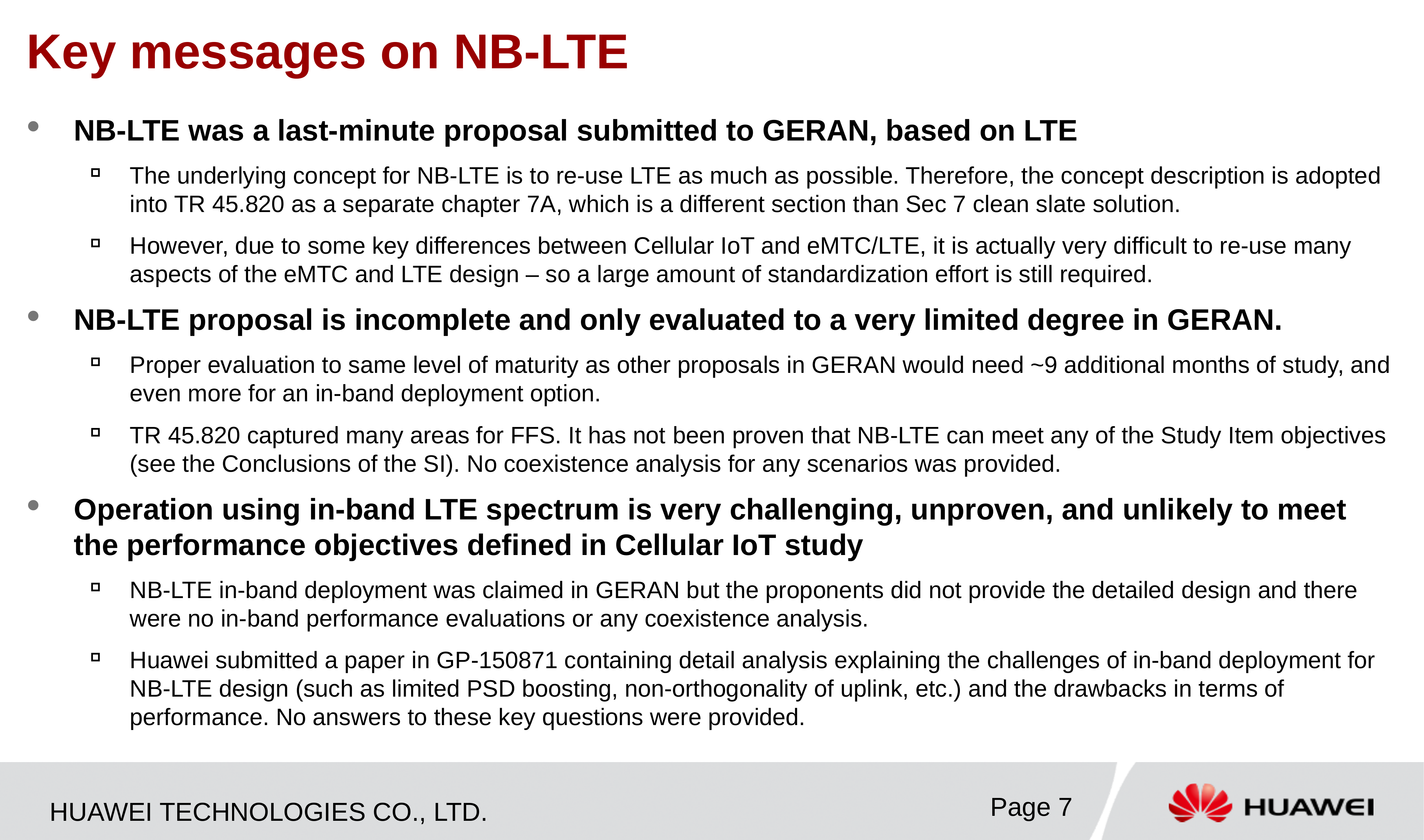

# Key messages on NB-LTE
NB-LTE was a last-minute proposal submitted to GERAN, based on LTE
The underlying concept for NB-LTE is to re-use LTE as much as possible. Therefore, the concept description is adopted into TR 45.820 as a separate chapter 7A, which is a different section than Sec 7 clean slate solution.
However, due to some key differences between Cellular IoT and eMTC/LTE, it is actually very difficult to re-use many aspects of the eMTC and LTE design – so a large amount of standardization effort is still required.
NB-LTE proposal is incomplete and only evaluated to a very limited degree in GERAN.
Proper evaluation to same level of maturity as other proposals in GERAN would need ~9 additional months of study, and even more for an in-band deployment option.
TR 45.820 captured many areas for FFS. It has not been proven that NB-LTE can meet any of the Study Item objectives (see the Conclusions of the SI). No coexistence analysis for any scenarios was provided.
Operation using in-band LTE spectrum is very challenging, unproven, and unlikely to meet the performance objectives defined in Cellular IoT study
NB-LTE in-band deployment was claimed in GERAN but the proponents did not provide the detailed design and there were no in-band performance evaluations or any coexistence analysis.
Huawei submitted a paper in GP-150871 containing detail analysis explaining the challenges of in-band deployment for NB-LTE design (such as limited PSD boosting, non-orthogonality of uplink, etc.) and the drawbacks in terms of performance. No answers to these key questions were provided.

Page 7